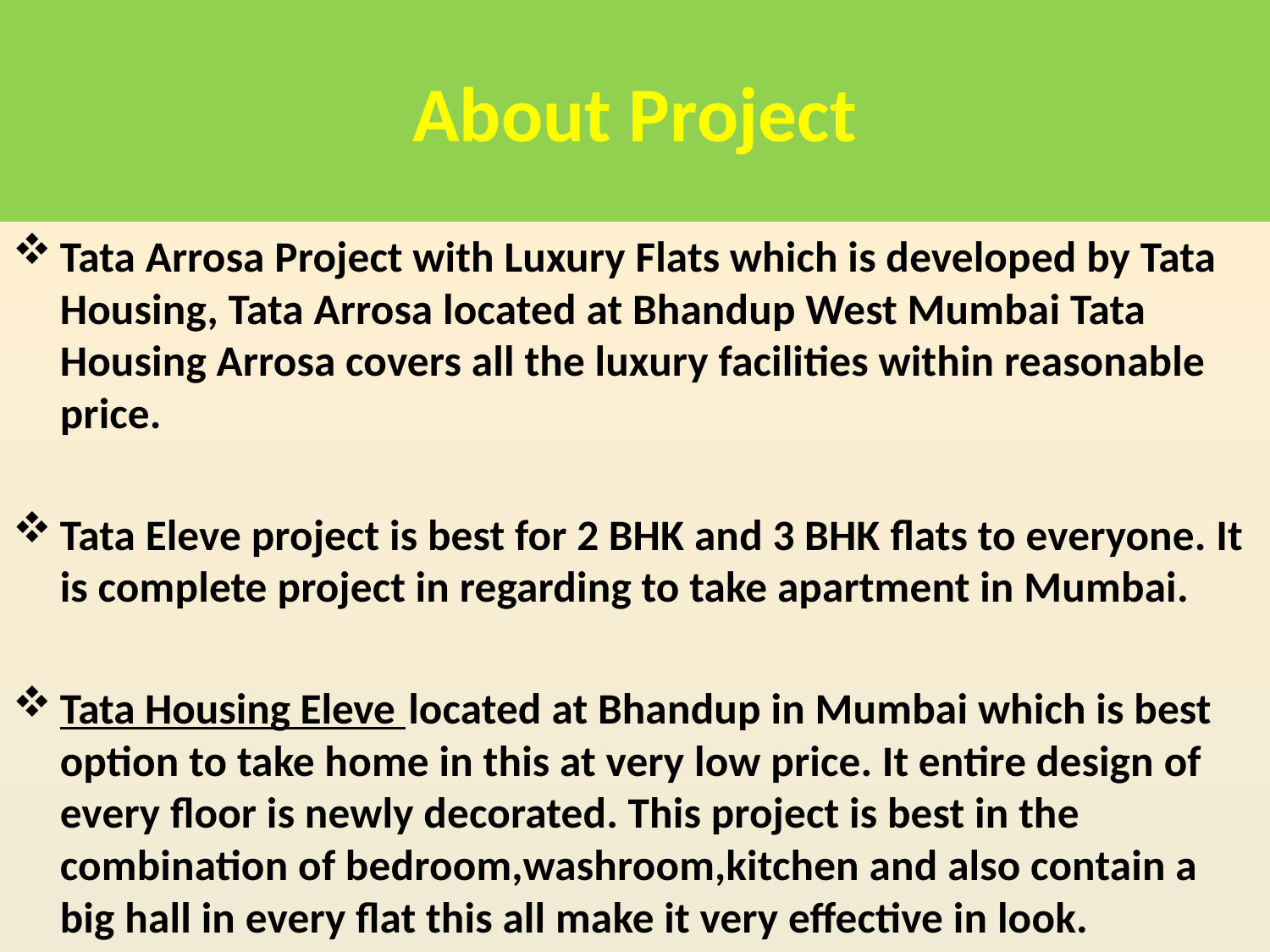

# About Project
Tata Arrosa Project with Luxury Flats which is developed by Tata Housing, Tata Arrosa located at Bhandup West Mumbai Tata Housing Arrosa covers all the luxury facilities within reasonable price.

Tata Eleve project is best for 2 BHK and 3 BHK flats to everyone. It is complete project in regarding to take apartment in Mumbai.

Tata Housing Eleve located at Bhandup in Mumbai which is best option to take home in this at very low price. It entire design of every floor is newly decorated. This project is best in the combination of bedroom,washroom,kitchen and also contain a big hall in every flat this all make it very effective in look.